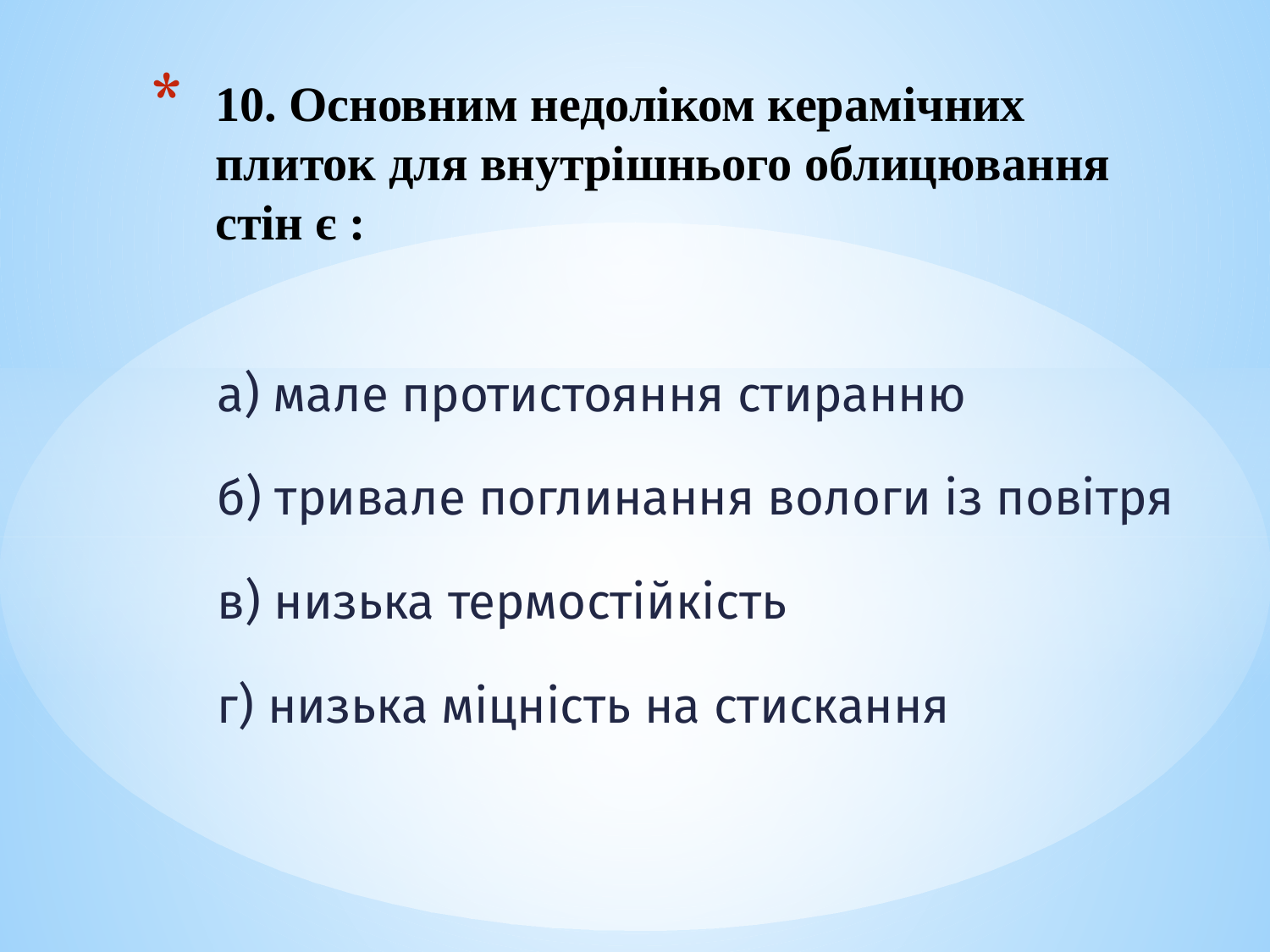

# 10. Основним недоліком керамічних плиток для внутрішнього облицювання стін є :
а) мале протистояння стиранню
б) тривале поглинання вологи із повітря
в) низька термостійкість
г) низька міцність на стискання